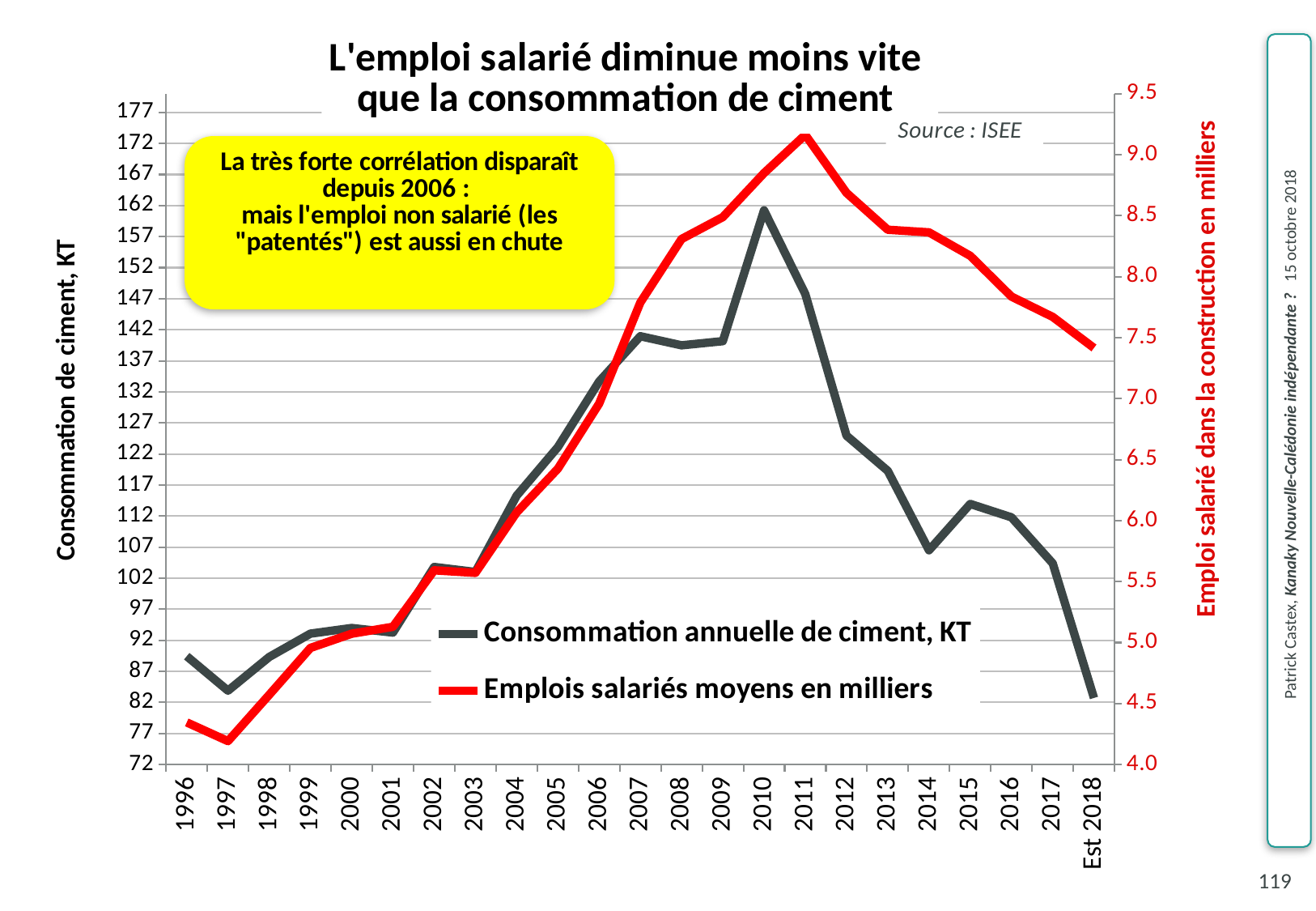

### Chart: L'emploi salarié diminue moins vite
que la consommation de ciment

| Category | Consommation annuelle de ciment, KT | Emplois salariés moyens en milliers |
|---|---|---|
| 1996 | 89.44 | 4.345439750000001 |
| 1997 | 83.894 | 4.191989499999996 |
| 1998 | 89.32199999999997 | 4.57194875 |
| 1999 | 93.07799999999997 | 4.95588 |
| 2000 | 93.984 | 5.072394249999991 |
| 2001 | 93.248 | 5.12922375 |
| 2002 | 103.808 | 5.59230325 |
| 2003 | 102.996 | 5.5715705 |
| 2004 | 115.288 | 6.0673295 |
| 2005 | 123.118 | 6.425448749999997 |
| 2006 | 133.662 | 6.9590205 |
| 2007 | 140.962 | 7.787839 |
| 2008 | 139.498 | 8.309052 |
| 2009 | 140.173 | 8.488822 |
| 2010 | 161.236 | 8.84924675 |
| 2011 | 147.761 | 9.163534 |
| 2012 | 124.956 | 8.687365999999997 |
| 2013 | 119.279 | 8.38517525 |
| 2014 | 106.492 | 8.36347575 |
| 2015 | 113.954 | 8.171194 |
| 2016 | 111.803 | 7.836920249999993 |
| 2017 | 104.391 | 7.670436499999996 |
| Est 2018 | 82.71739737790098 | 7.415765325311511 |